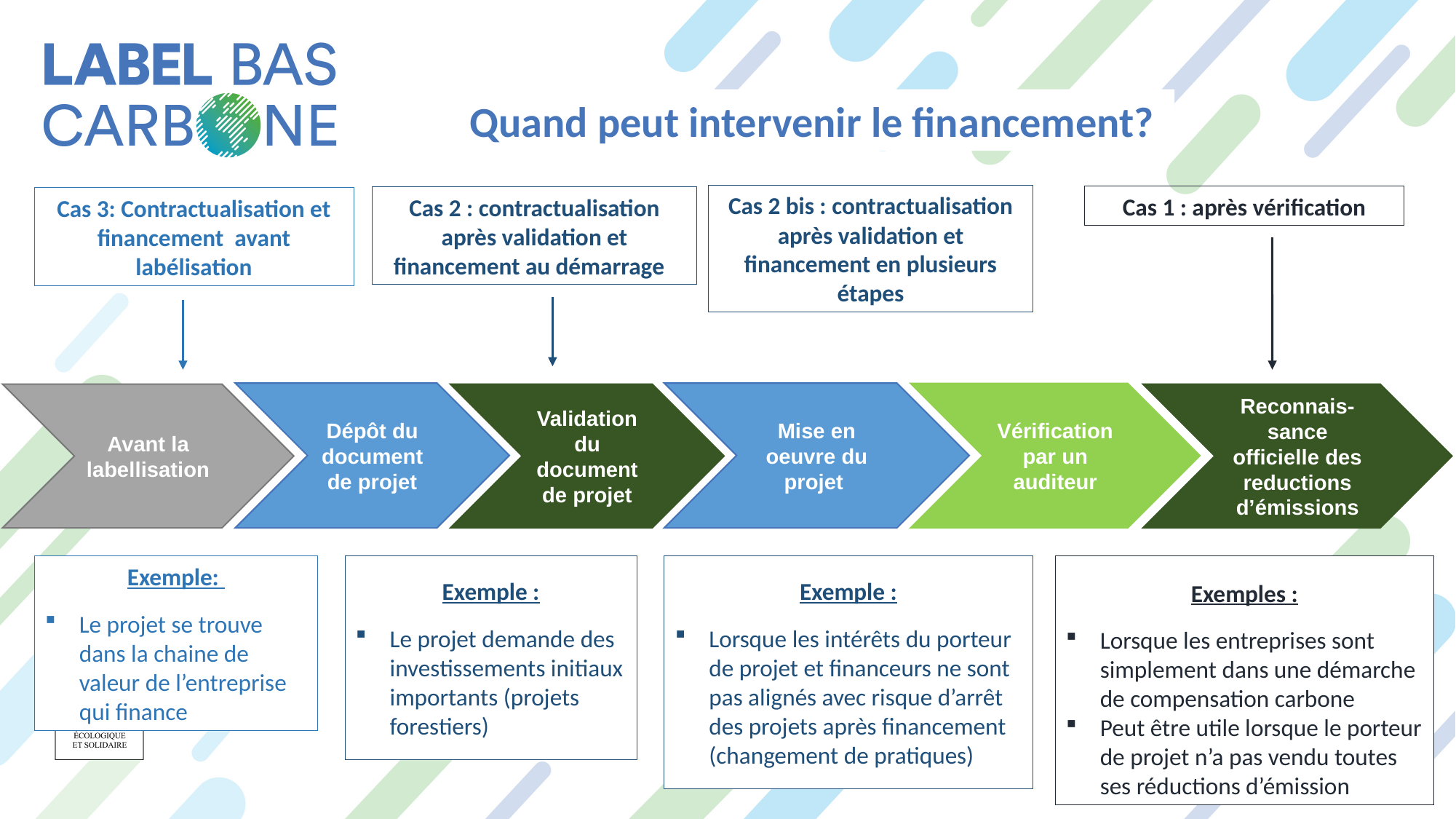

Quand peut intervenir le financement?
Cas 2 bis : contractualisation après validation et financement en plusieurs étapes
Cas 1 : après vérification
Cas 2 : contractualisation après validation et financement au démarrage
Cas 3: Contractualisation et financement  avant labélisation
Mise en oeuvre du projet
Dépôt du document de projet
Vérification par un auditeur
Avant la labellisation
Validation du document de projet
Reconnais-sance officielle des reductions d’émissions
Exemple:

Le projet se trouve dans la chaine de valeur de l’entreprise qui finance

Exemple :

Le projet demande des investissements initiaux importants (projets forestiers)

Exemple :

Lorsque les intérêts du porteur de projet et financeurs ne sont pas alignés avec risque d’arrêt des projets après financement (changement de pratiques)

Exemples :

Lorsque les entreprises sont simplement dans une démarche de compensation carbone
Peut être utile lorsque le porteur de projet n’a pas vendu toutes ses réductions d’émission